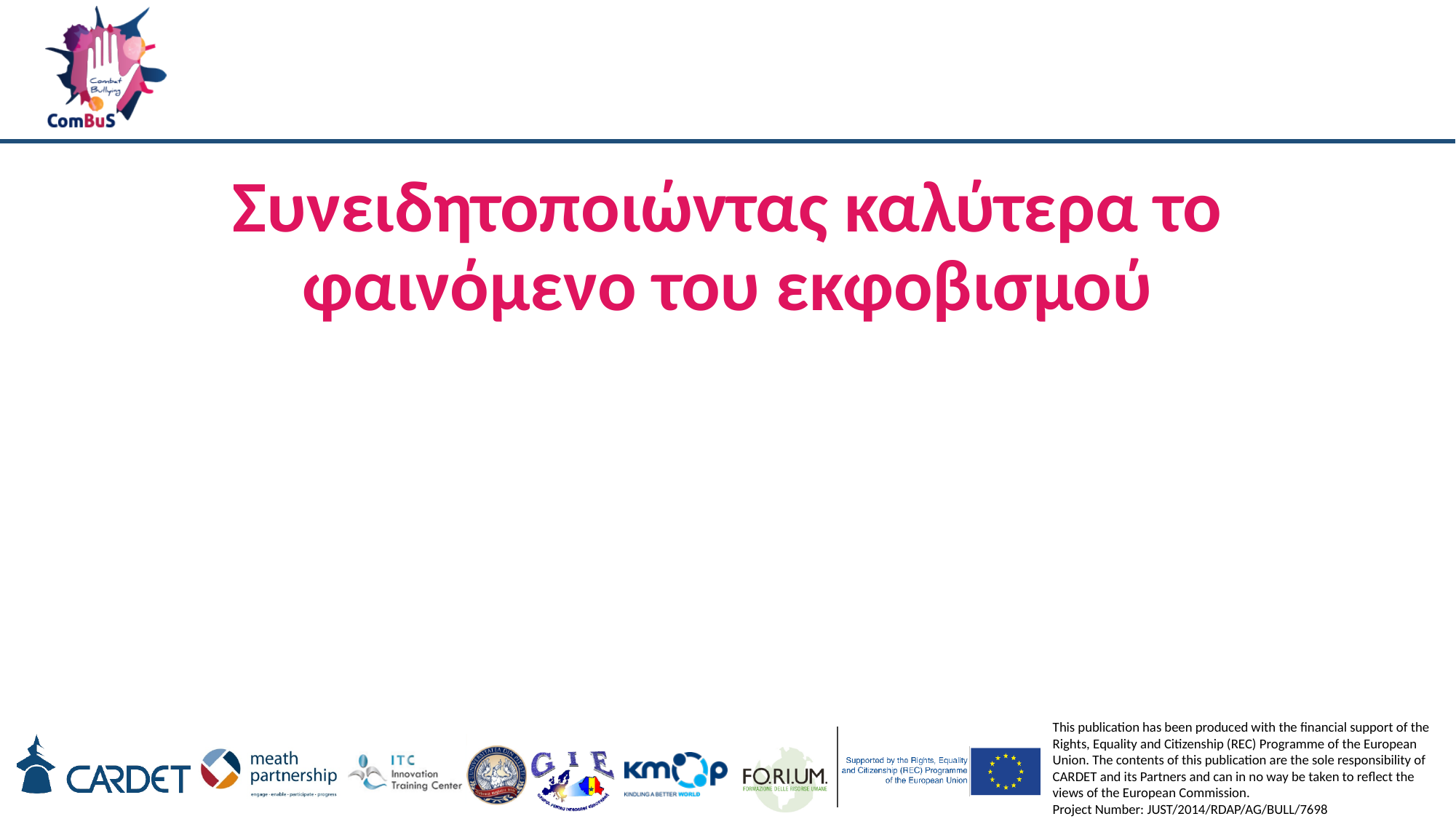

# Συνειδητοποιώντας καλύτερα το φαινόμενο του εκφοβισμού